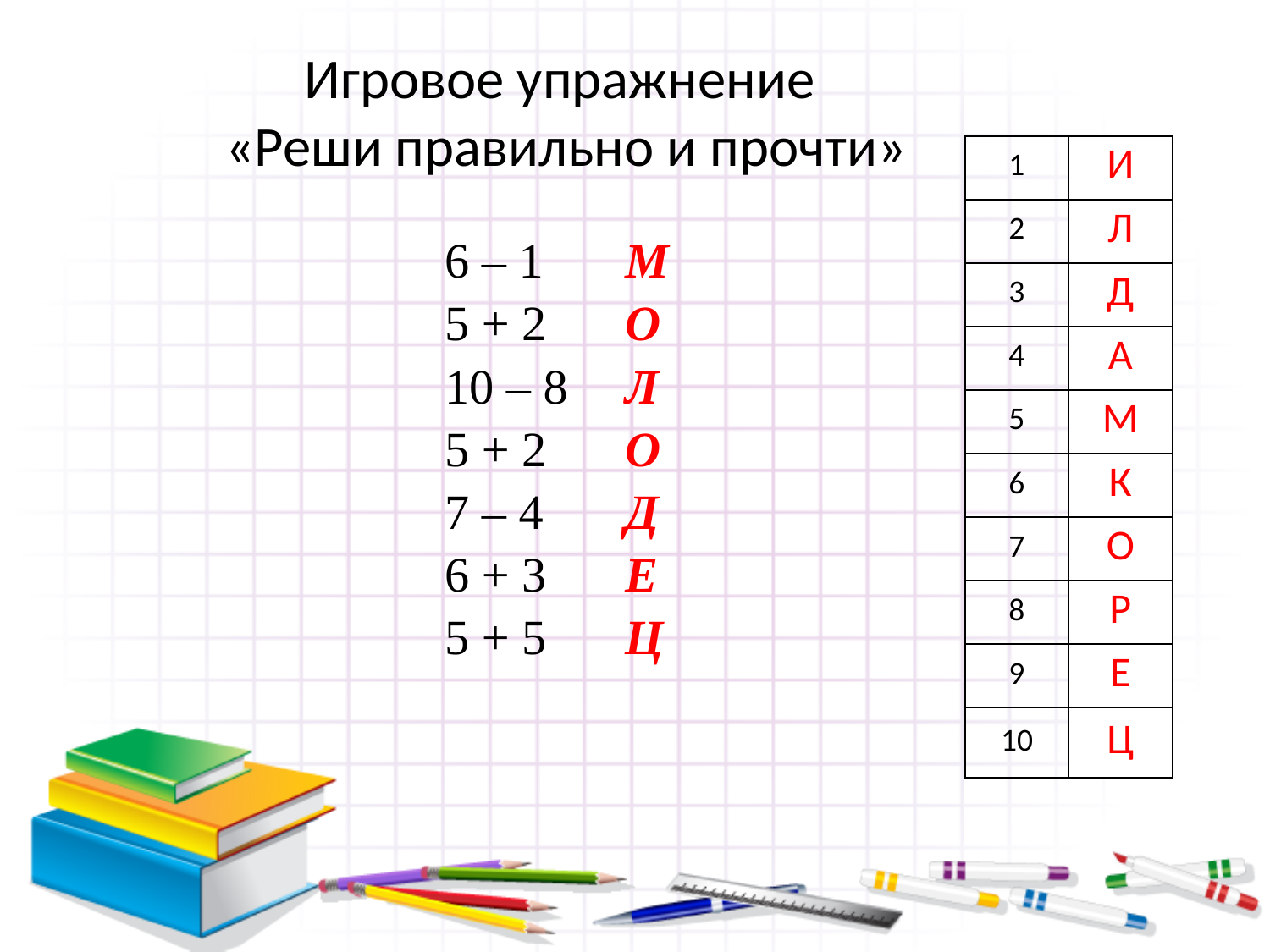

Игровое упражнение
 «Реши правильно и прочти»
| 1 | И |
| --- | --- |
| 2 | Л |
| 3 | Д |
| 4 | А |
| 5 | М |
| 6 | К |
| 7 | О |
| 8 | Р |
| 9 | Е |
| 10 | Ц |
| 6 – 1 5 + 2 10 – 8 5 + 2 7 – 4 6 + 3 5 + 5 | М О Л О Д Е Ц |
| --- | --- |